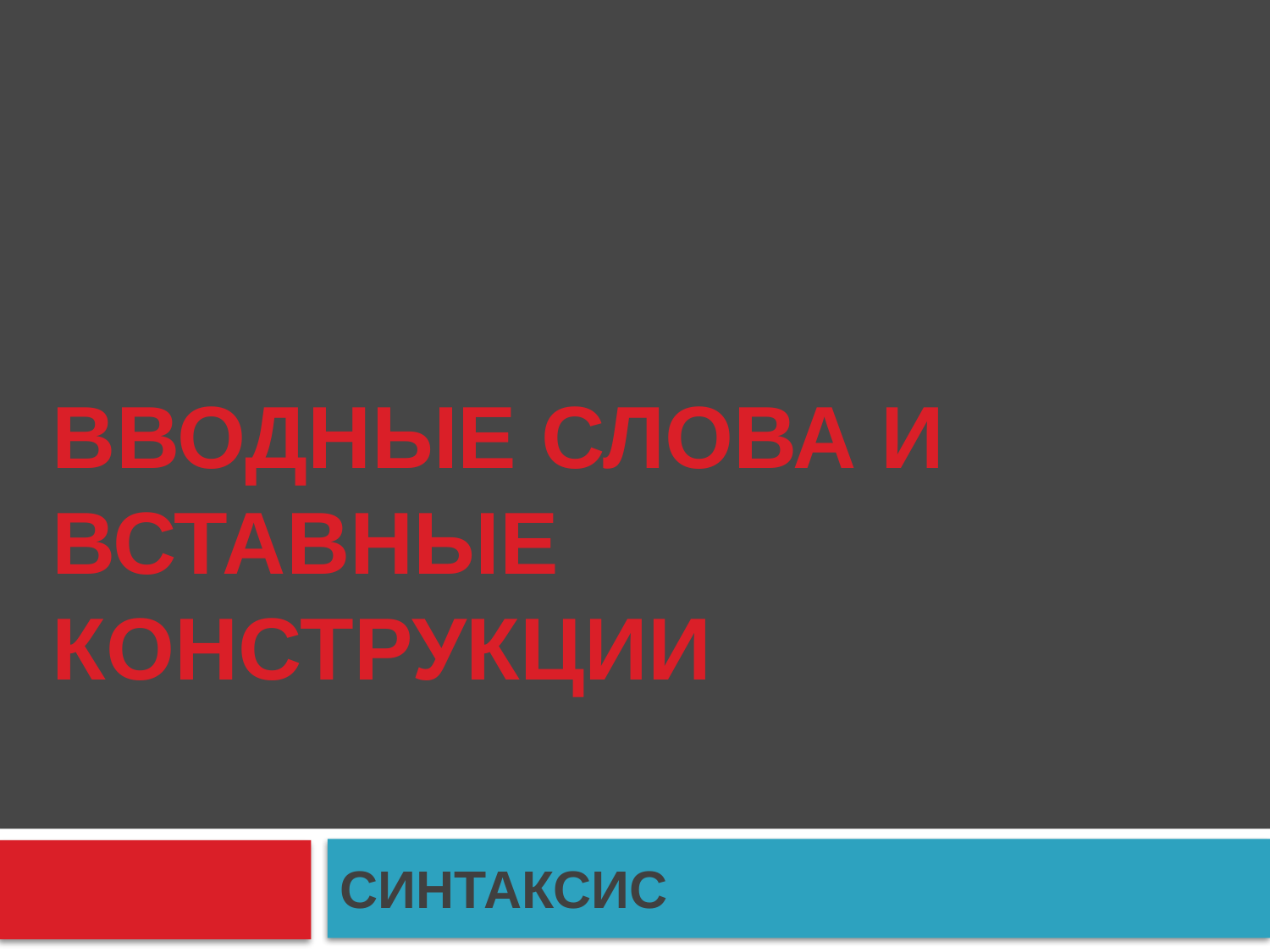

# ВВОДНЫЕ СЛОВА И ВСТАВНЫЕ КОНСТРУКЦИИ
СИНТАКСИС